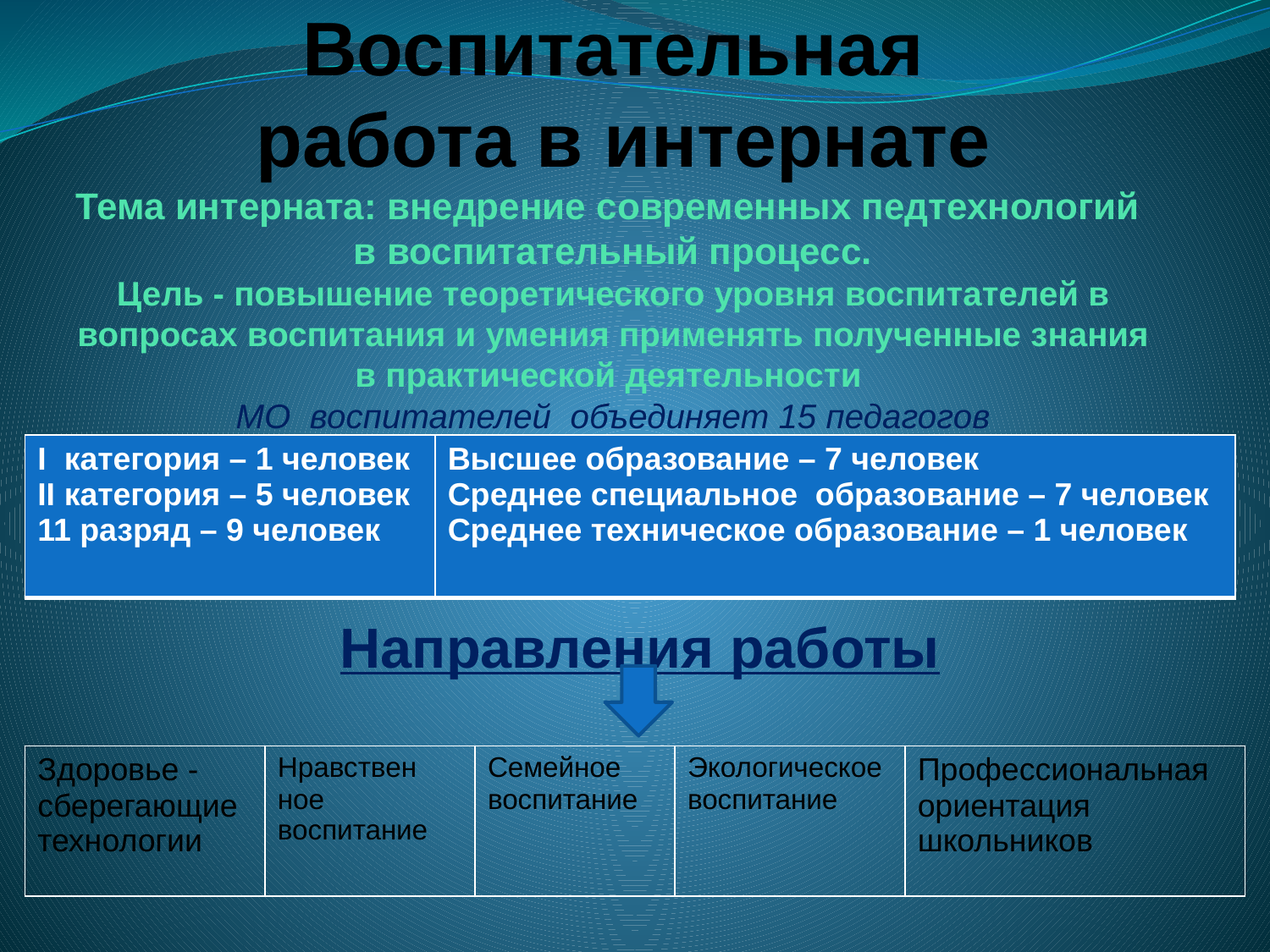

# Воспитательная работа в интернате Тема интерната: внедрение современных педтехнологий  в воспитательный процесс. Цель - повышение теоретического уровня воспитателей в вопросах воспитания и умения применять полученные знания в практической деятельности МО  воспитателей  объединяет 15 педагогов
| I категория – 1 человек II категория – 5 человек 11 разряд – 9 человек | Высшее образование – 7 человек Среднее специальное образование – 7 человек Среднее техническое образование – 1 человек |
| --- | --- |
Направления работы

| Здоровье -сберегающие технологии | Нравствен ное воспитание | Семейное воспитание | Экологическое воспитание | Профессиональная ориентация школьников |
| --- | --- | --- | --- | --- |